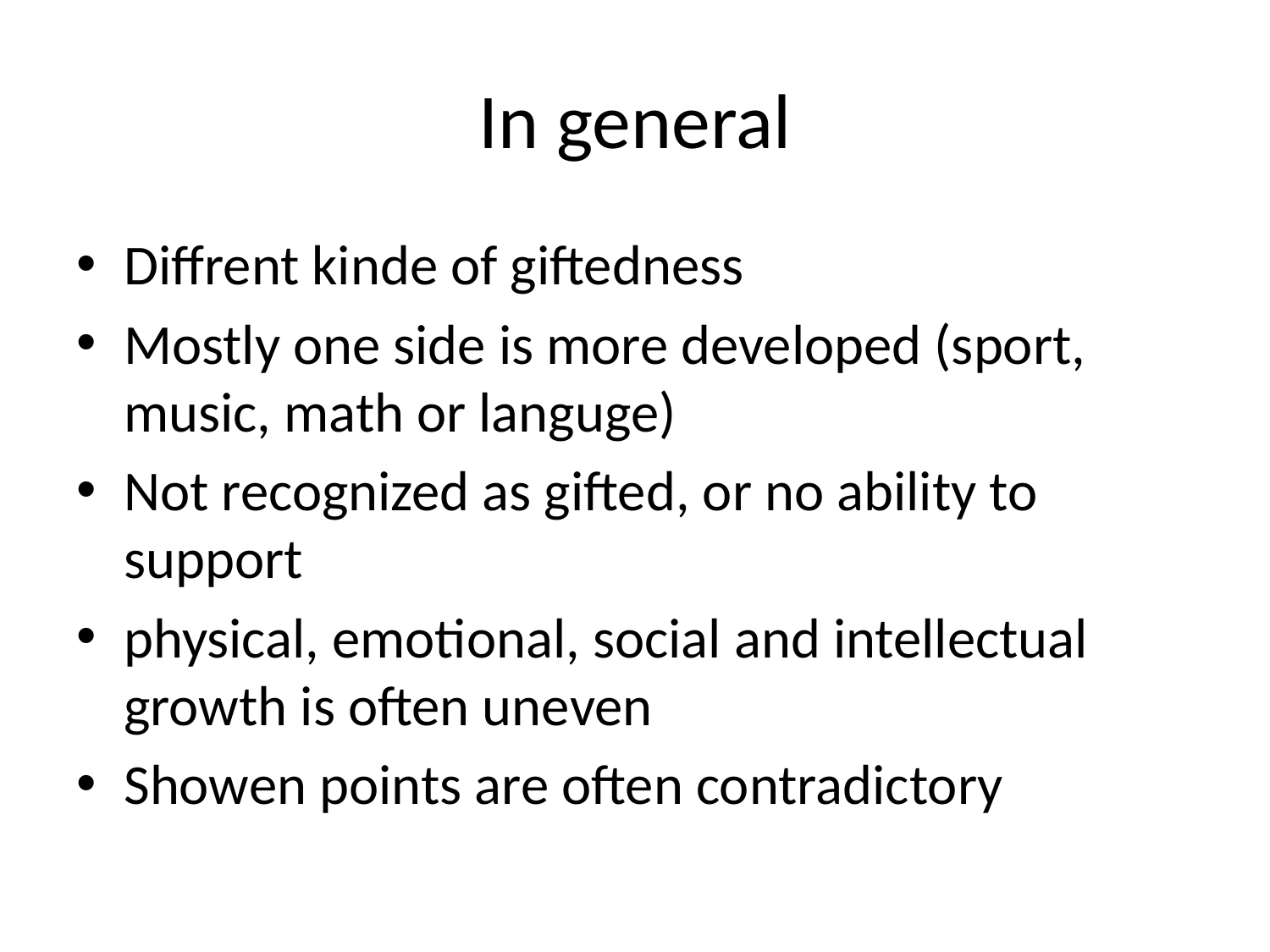

# In general
Diffrent kinde of giftedness
Mostly one side is more developed (sport, music, math or languge)
Not recognized as gifted, or no ability to support
physical, emotional, social and intellectual growth is often uneven
Showen points are often contradictory